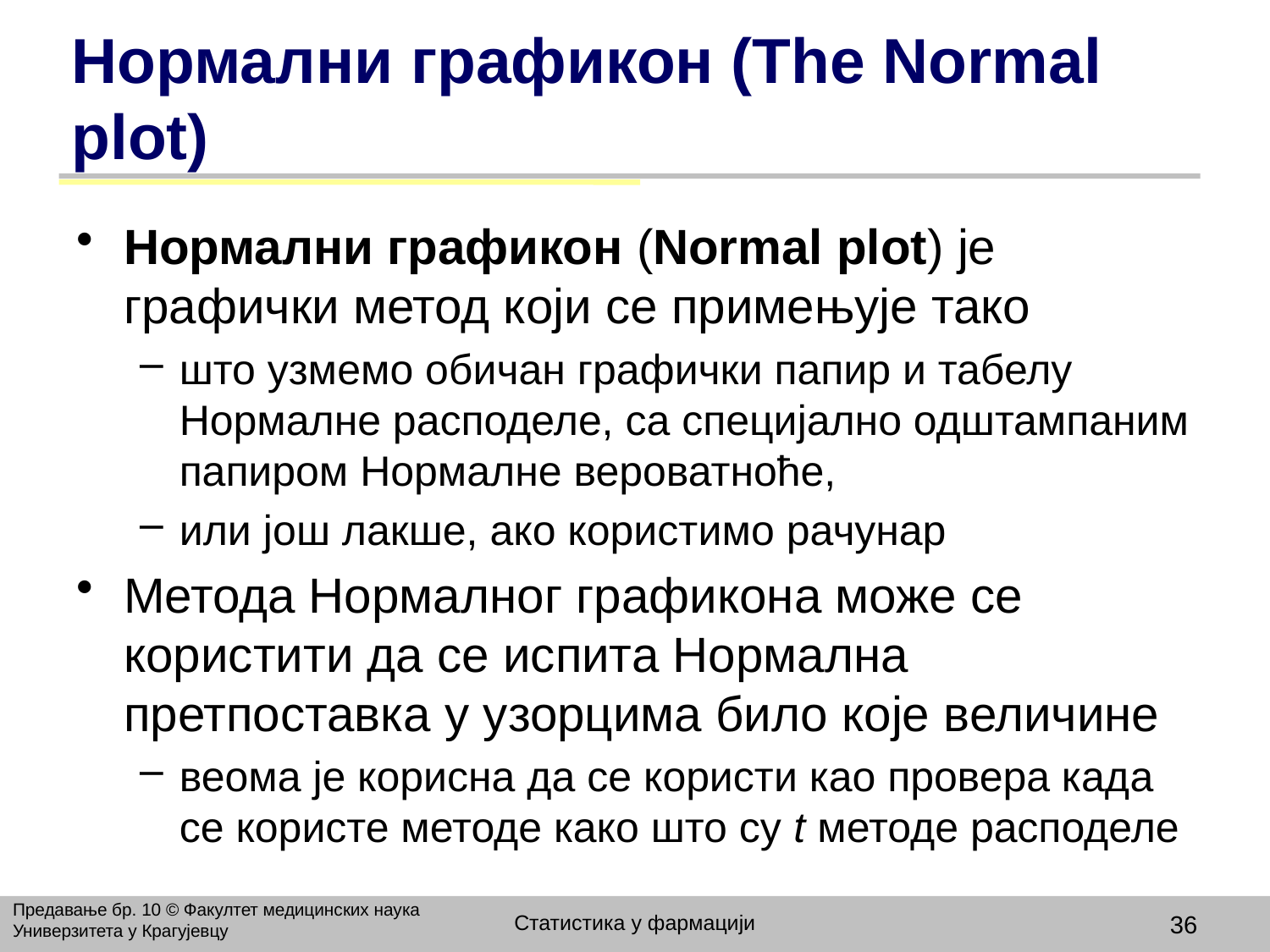

# Нормални графикон (The Normal plot)
Нормални графикон (Normal plot) је графички метод који се примењује тако
што узмемо обичан графички папир и табелу Нормалне расподеле, са специјално одштампаним папиром Нормалне вероватноће,
или још лакше, ако користимо рачунар
Mетода Нормалног графикона може се користити да се испита Нормална претпоставка у узорцима било које величине
веома је корисна да се користи као провера када се користе методе како што су t методе расподеле
Предавање бр. 10 © Факултет медицинских наука Универзитета у Крагујевцу
Статистика у фармацији
36